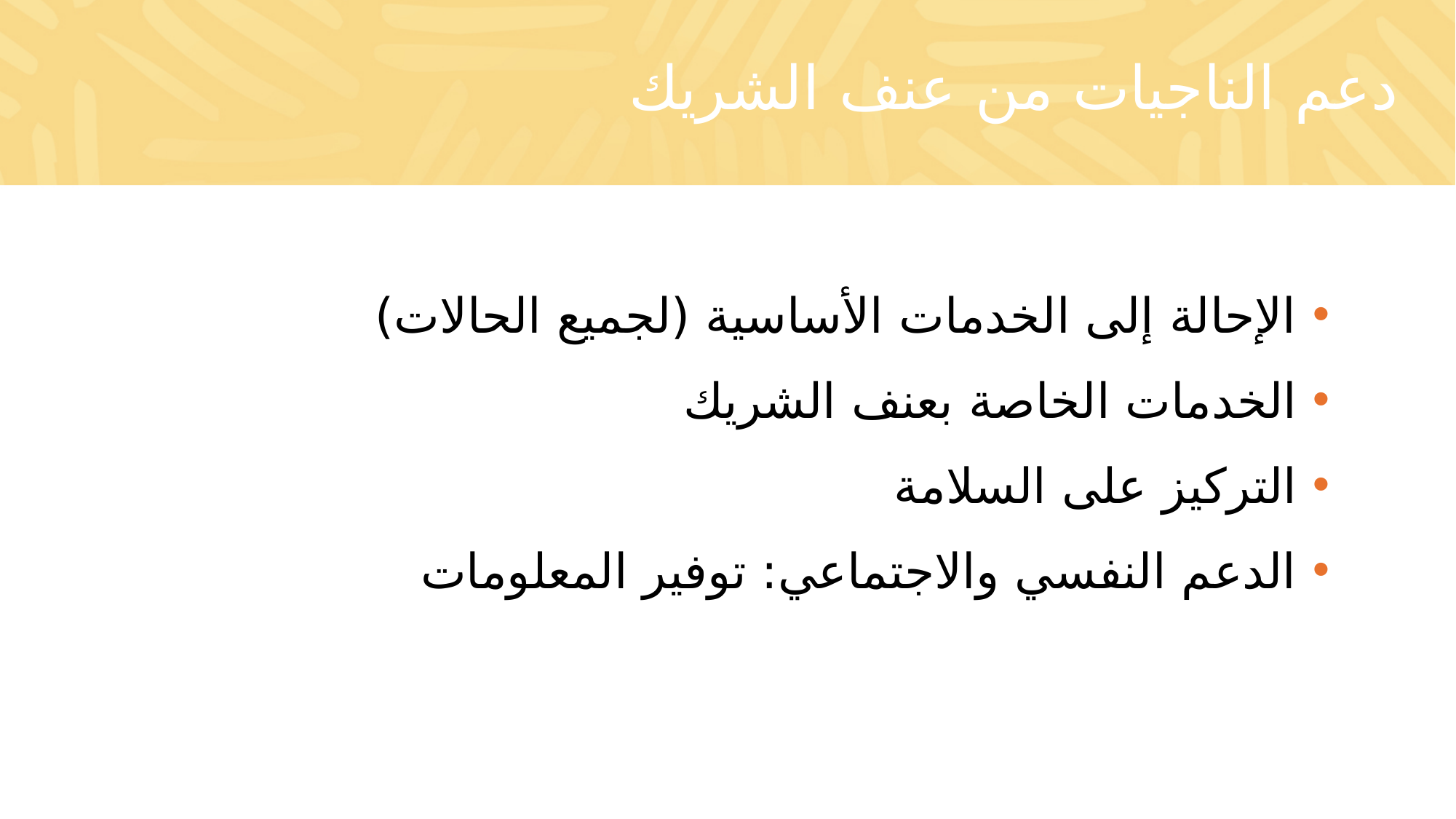

# دعم الناجيات من عنف الشريك
 الإحالة إلى الخدمات الأساسية (لجميع الحالات)
 الخدمات الخاصة بعنف الشريك
 التركيز على السلامة
 الدعم النفسي والاجتماعي: توفير المعلومات